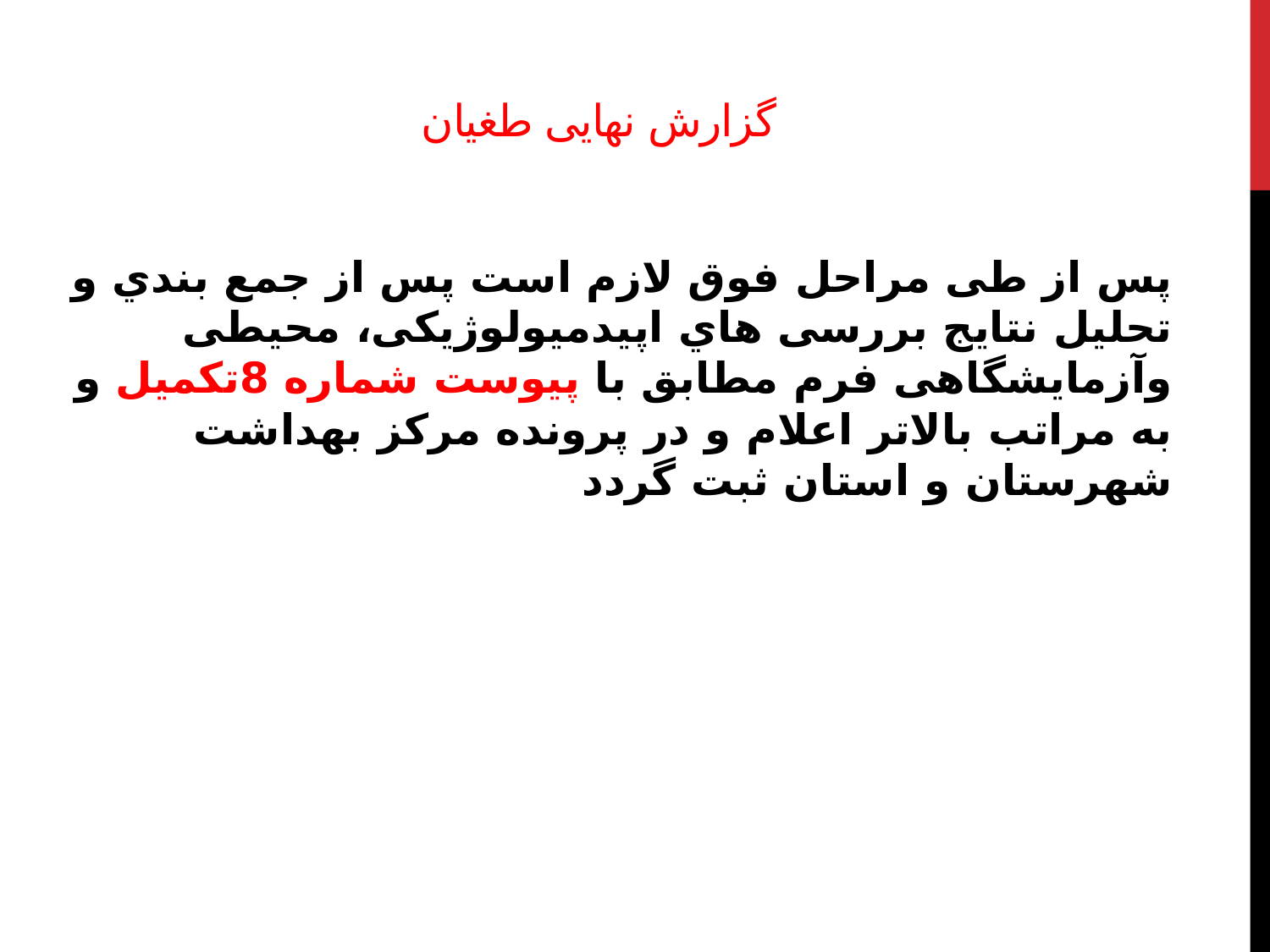

# گزارش نهایی طغیان
پس از طی مراحل فوق لازم است پس از جمع بندي و تحلیل نتایج بررسی هاي اپیدمیولوژیکی، محیطی وآزمایشگاهی فرم مطابق با پیوست شماره 8تکمیل و به مراتب بالاتر اعلام و در پرونده مرکز بهداشت شهرستان و استان ثبت گردد